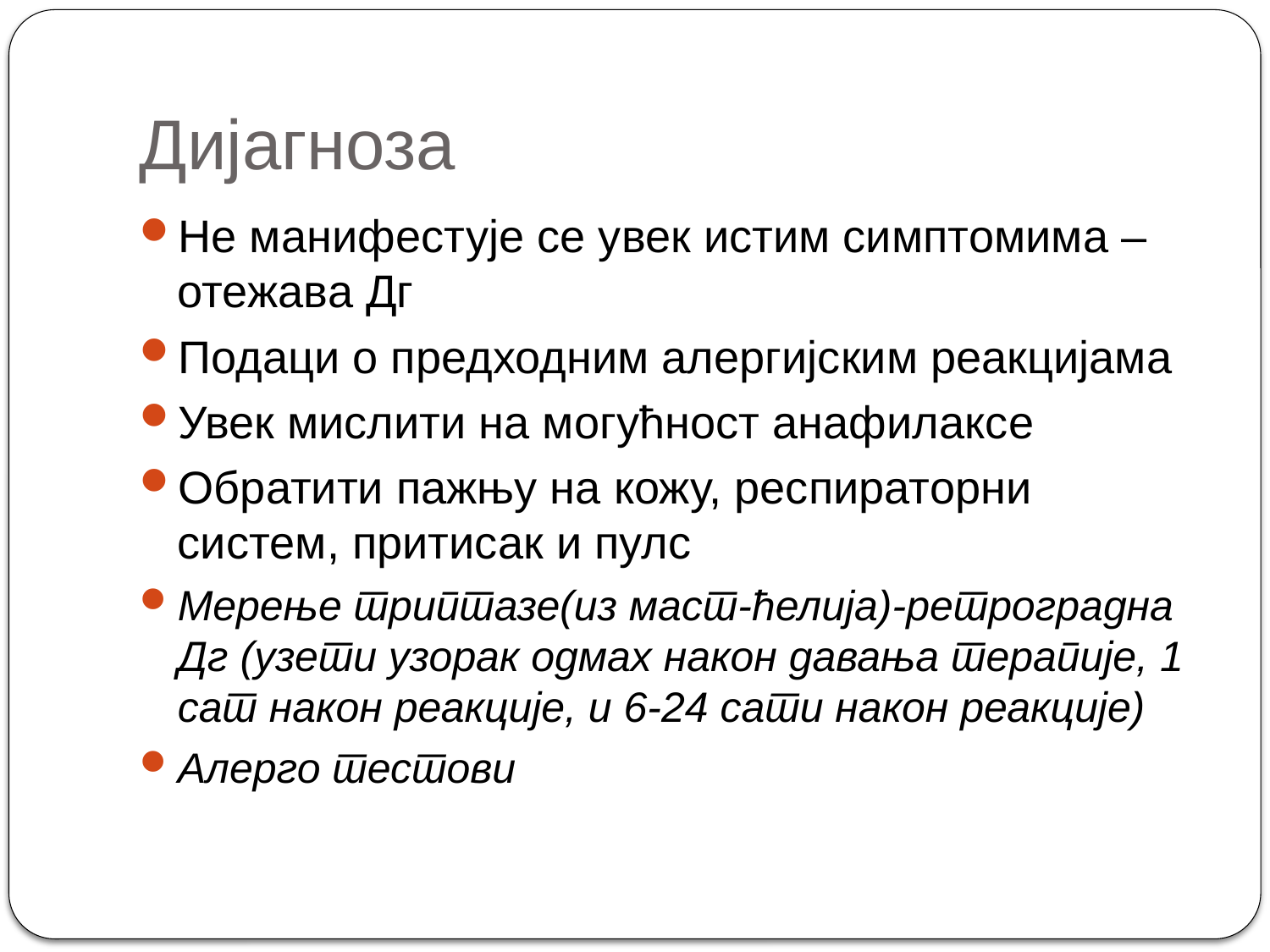

# Дијагноза
Не манифестује се увек истим симптомима –отежава Дг
Подаци о предходним алергијским реакцијама
Увек мислити на могућност анафилаксе
Обратити пажњу на кожу, респираторни систем, притисак и пулс
Мерење триптазе(из маст-ћелија)-ретроградна Дг (узети узорак одмах након давања терапије, 1 сат након реакције, и 6-24 сати након реакције)
Алерго тестови